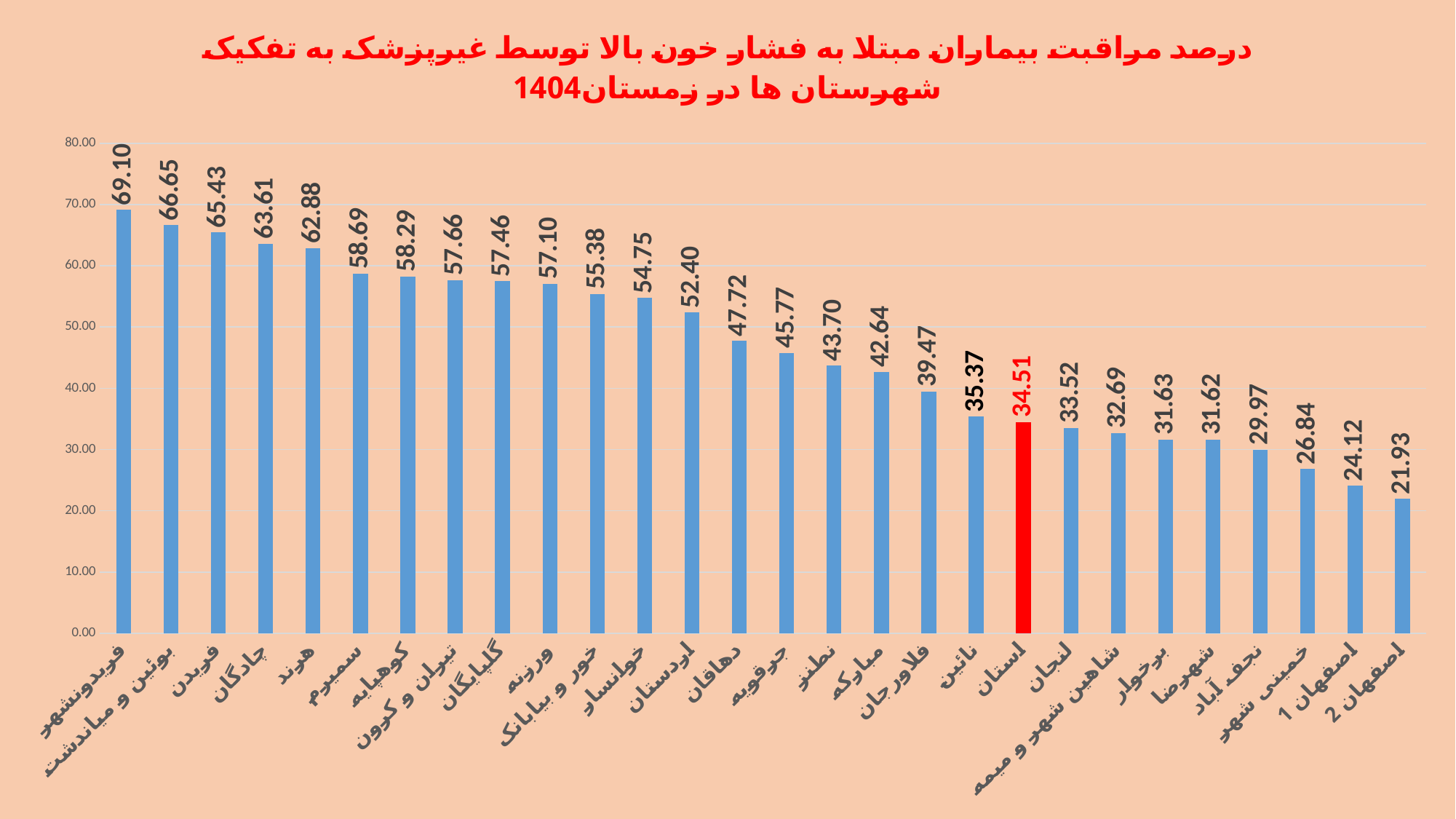

### Chart: درصد مراقبت بیماران مبتلا به فشار خون بالا توسط غیرپزشک به تفکیک شهرستان ها در زمستان1404

| Category | درصد مراقبت فشارخون غیر پزشک پاییز 1404 |
|---|---|
| فریدونشهر | 69.10112359550563 |
| بوئین و میاندشت | 66.64870689655173 |
| فریدن | 65.43131998107555 |
| چادگان | 63.61167684996606 |
| هرند | 62.88408883480378 |
| سمیرم | 58.692275102386674 |
| کوهپایه | 58.28532700779397 |
| تیران و کرون | 57.66023077801896 |
| گلپایگان | 57.46034512811574 |
| ورزنه | 57.09525131907803 |
| خور و بیابانک | 55.38461538461539 |
| خوانسار | 54.7506448839209 |
| اردستان | 52.396415118846605 |
| دهاقان | 47.72396591145292 |
| جرقویه | 45.76773476569735 |
| نطنز | 43.70319945541185 |
| مبارکه | 42.64347367727483 |
| فلاورجان | 39.46978429112465 |
| نائین | 35.36945812807882 |
| استان | 34.50714855118608 |
| لنجان | 33.51668104687949 |
| شاهین شهر و میمه | 32.68838642439621 |
| برخوار | 31.62728686763943 |
| شهرضا | 31.623831775700932 |
| نجف آباد | 29.97147970025724 |
| خمینی شهر | 26.841359773371103 |
| اصفهان 1 | 24.120136089430197 |
| اصفهان 2 | 21.926391120198627 |